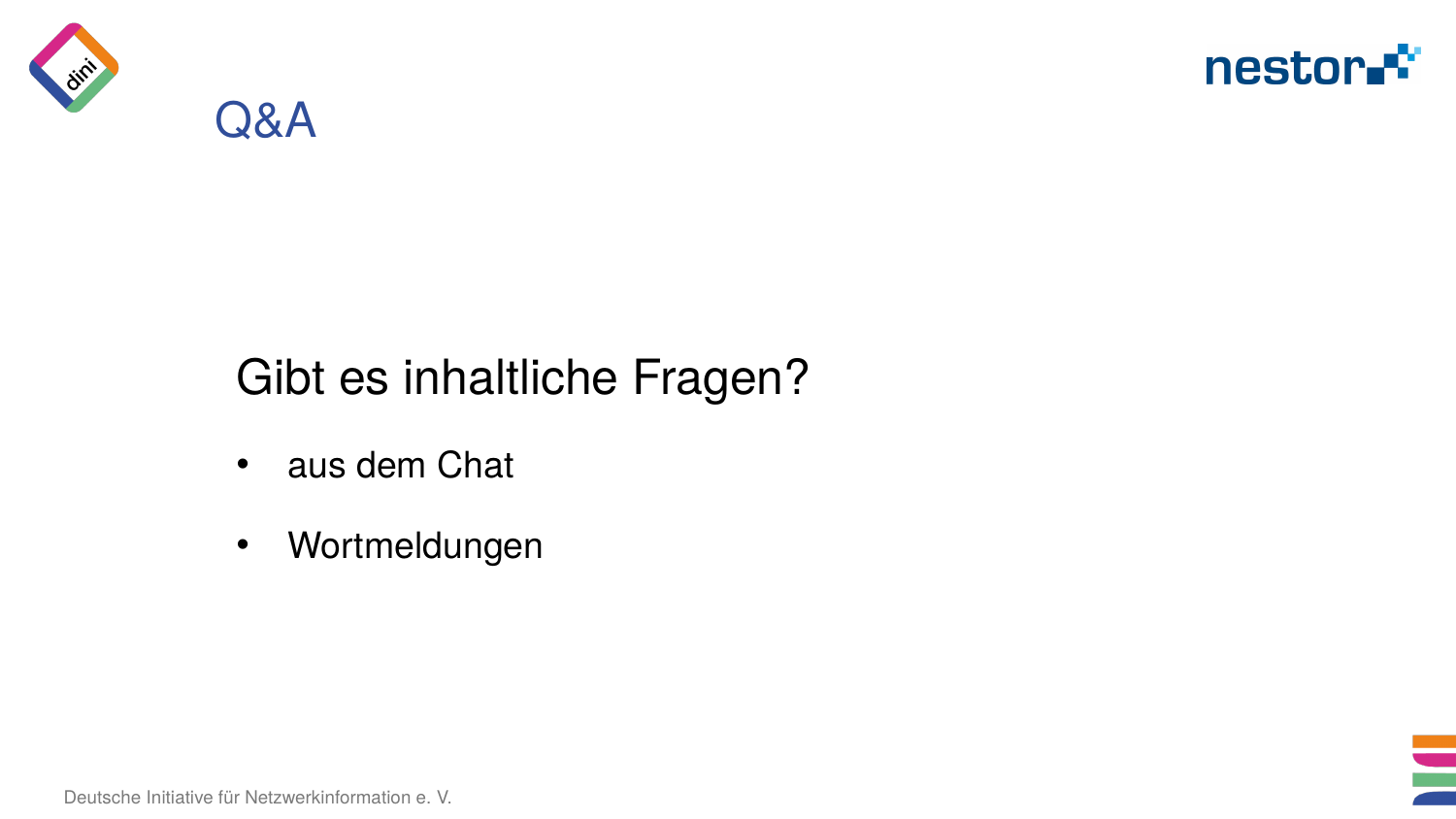

# Q&A
Gibt es inhaltliche Fragen?
aus dem Chat
Wortmeldungen